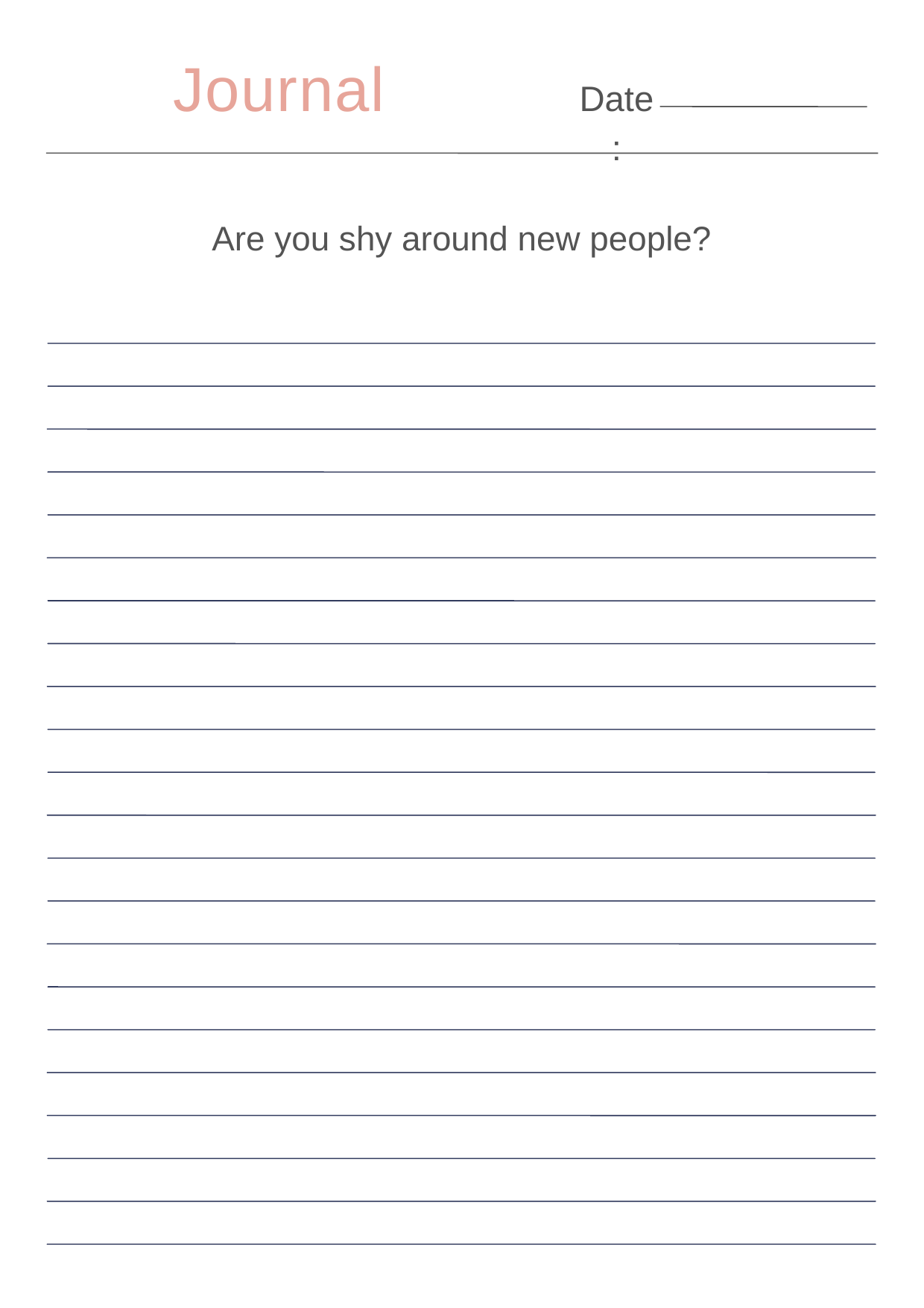

Journal
Date:

Are you shy around new people?